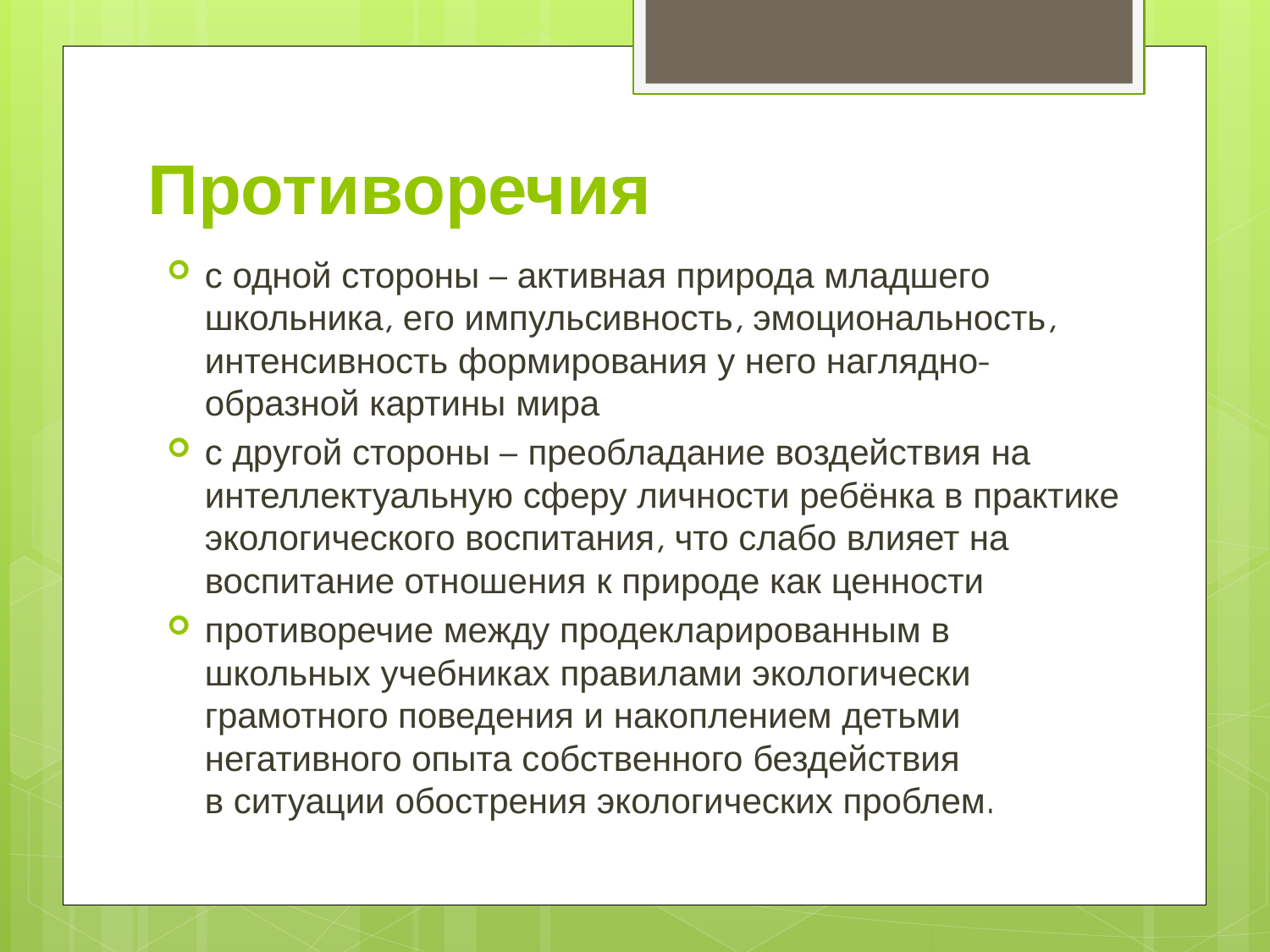

# Противоречия
с одной стороны – активная природа младшего школьника, его импульсивность, эмоциональность, интенсивность формирования у него наглядно-образной картины мира
с другой стороны – преобладание воздействия на интеллектуальную сферу личности ребёнка в практике экологического воспитания, что слабо влияет на воспитание отношения к природе как ценности
противоречие между продекларированным в школьных учебниках правилами экологически грамотного поведения и накоплением детьми негативного опыта собственного бездействия в ситуации обострения экологических проблем.